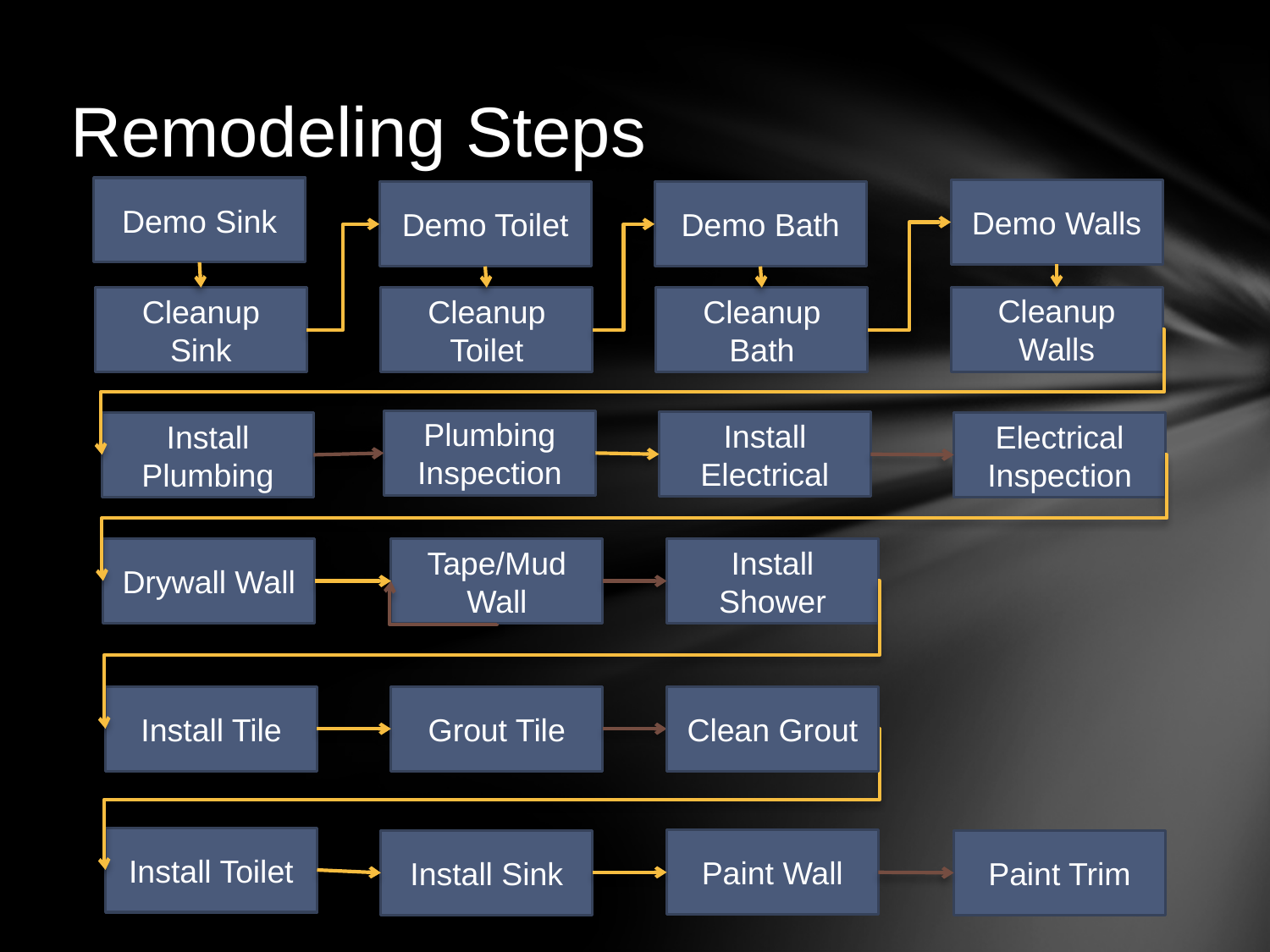

# Remodeling Steps
Demo Sink
Demo Walls
Demo Toilet
Demo Bath
Cleanup Walls
Cleanup Sink
Cleanup Toilet
Cleanup Bath
Plumbing Inspection
Install Electrical
Install Plumbing
Electrical Inspection
Drywall Wall
Tape/Mud Wall
Install Shower
Install Tile
Grout Tile
Clean Grout
Install Toilet
Paint Wall
Install Sink
Paint Trim